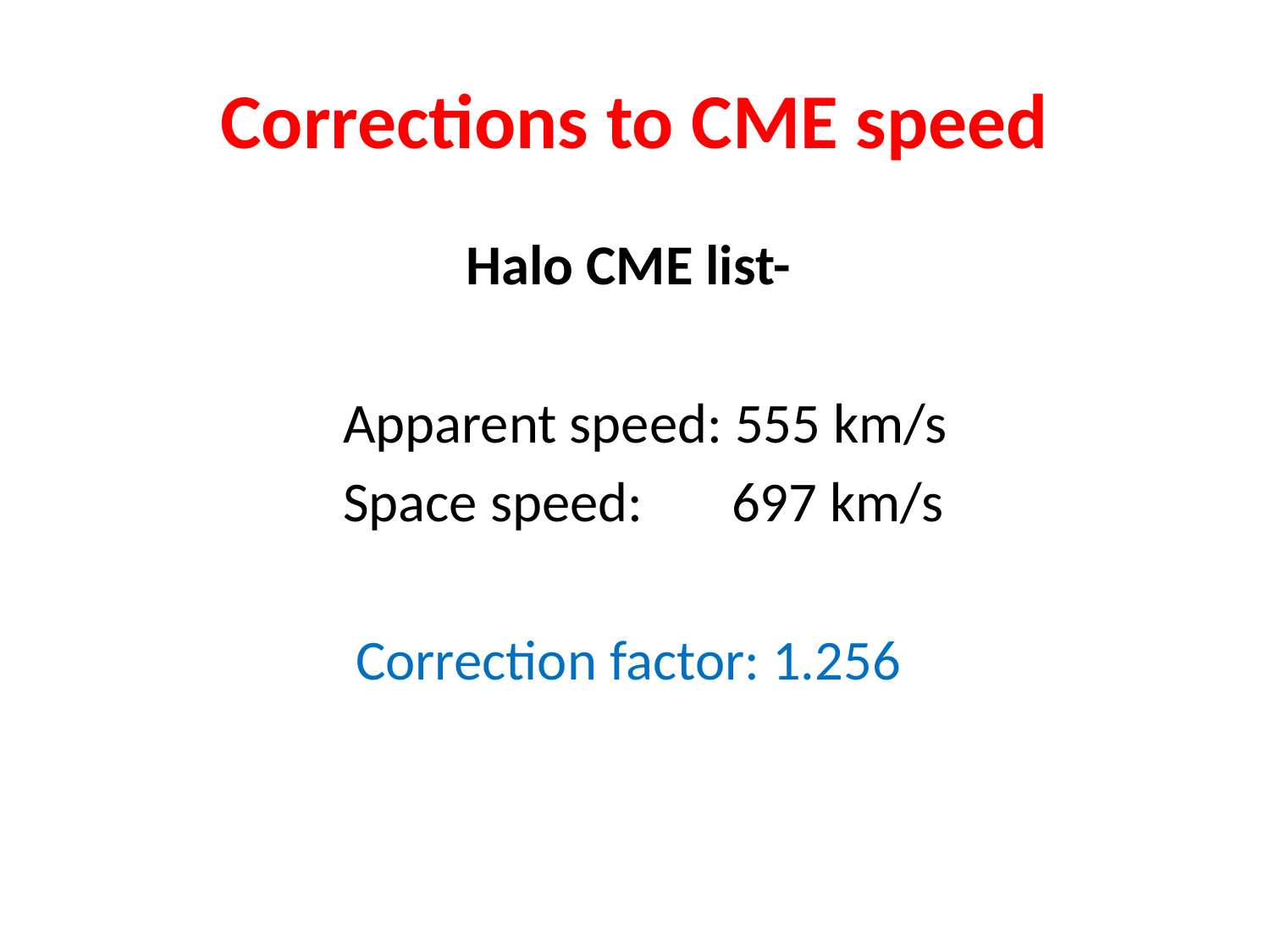

# Corrections to CME speed
Halo CME list-

                     Apparent speed: 555 km/s
                     Space speed:       697 km/s

                      Correction factor: 1.256